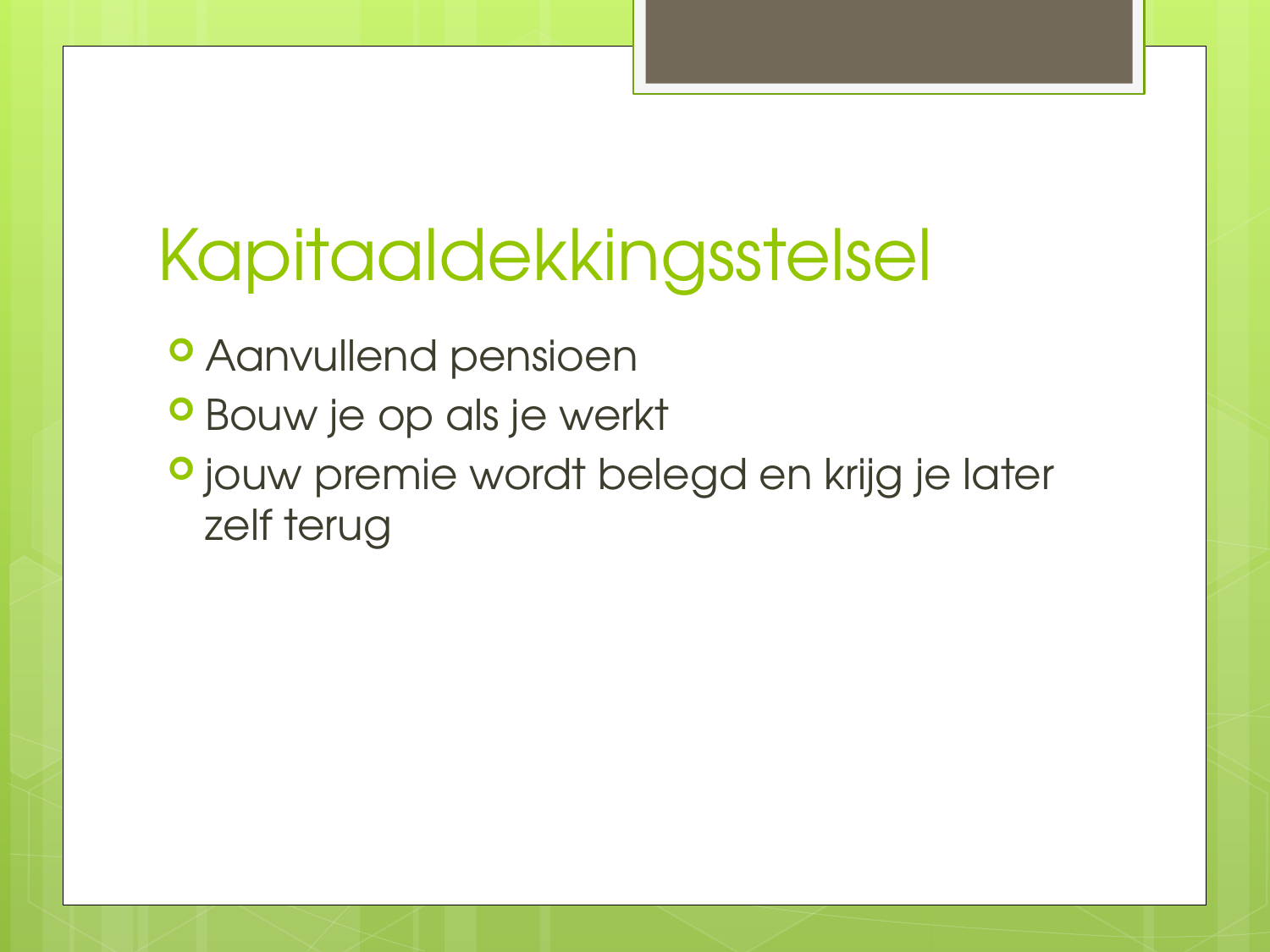

# Kapitaaldekkingsstelsel
Aanvullend pensioen
Bouw je op als je werkt
jouw premie wordt belegd en krijg je later zelf terug